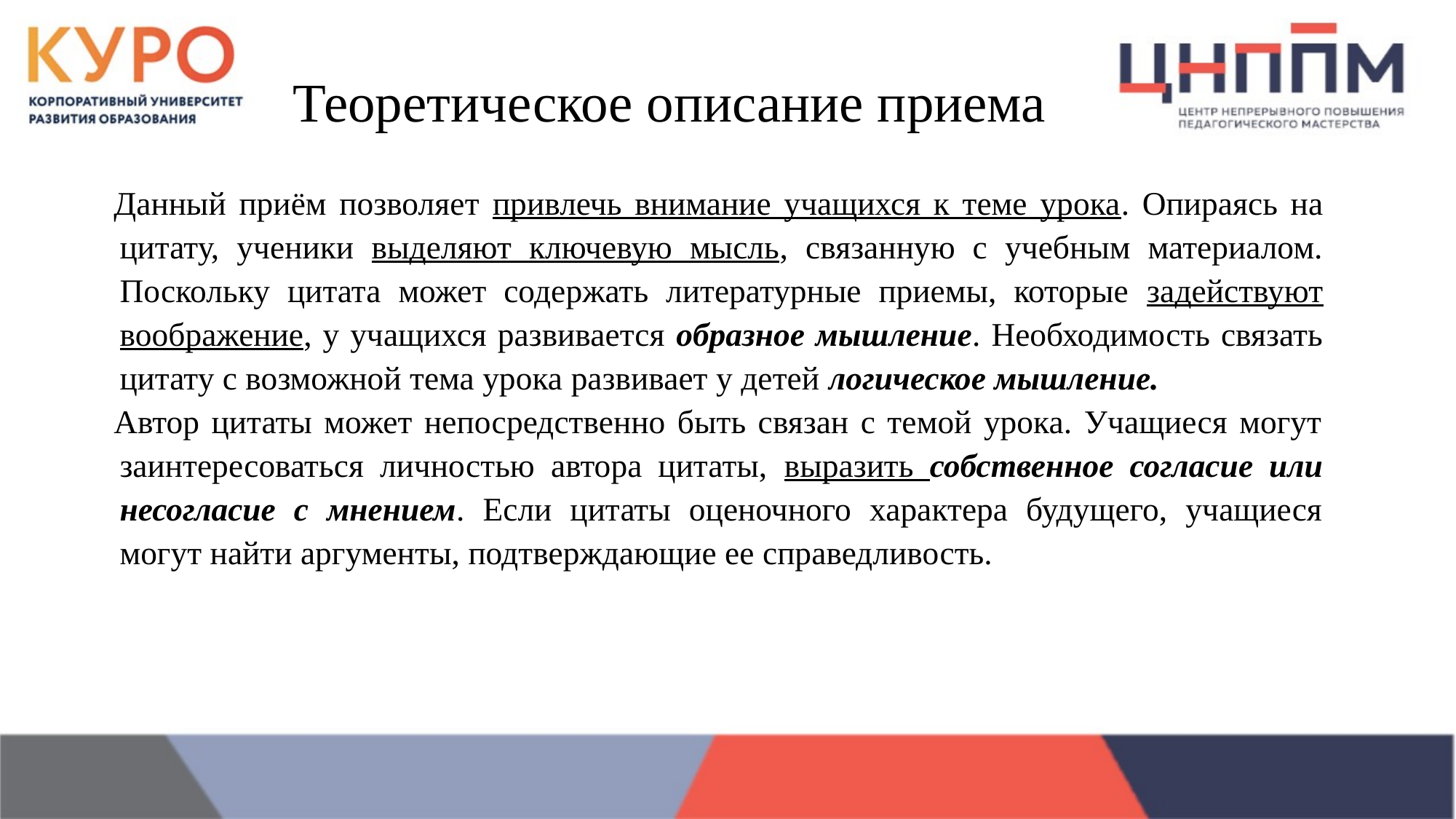

# Теоретическое описание приема
Данный приём позволяет привлечь внимание учащихся к теме урока. Опираясь на цитату, ученики выделяют ключевую мысль, связанную с учебным материалом. Поскольку цитата может содержать литературные приемы, которые задействуют воображение, у учащихся развивается образное мышление. Необходимость связать цитату с возможной тема урока развивает у детей логическое мышление.
Автор цитаты может непосредственно быть связан с темой урока. Учащиеся могут заинтересоваться личностью автора цитаты, выразить собственное согласие или несогласие с мнением. Если цитаты оценочного характера будущего, учащиеся могут найти аргументы, подтверждающие ее справедливость.